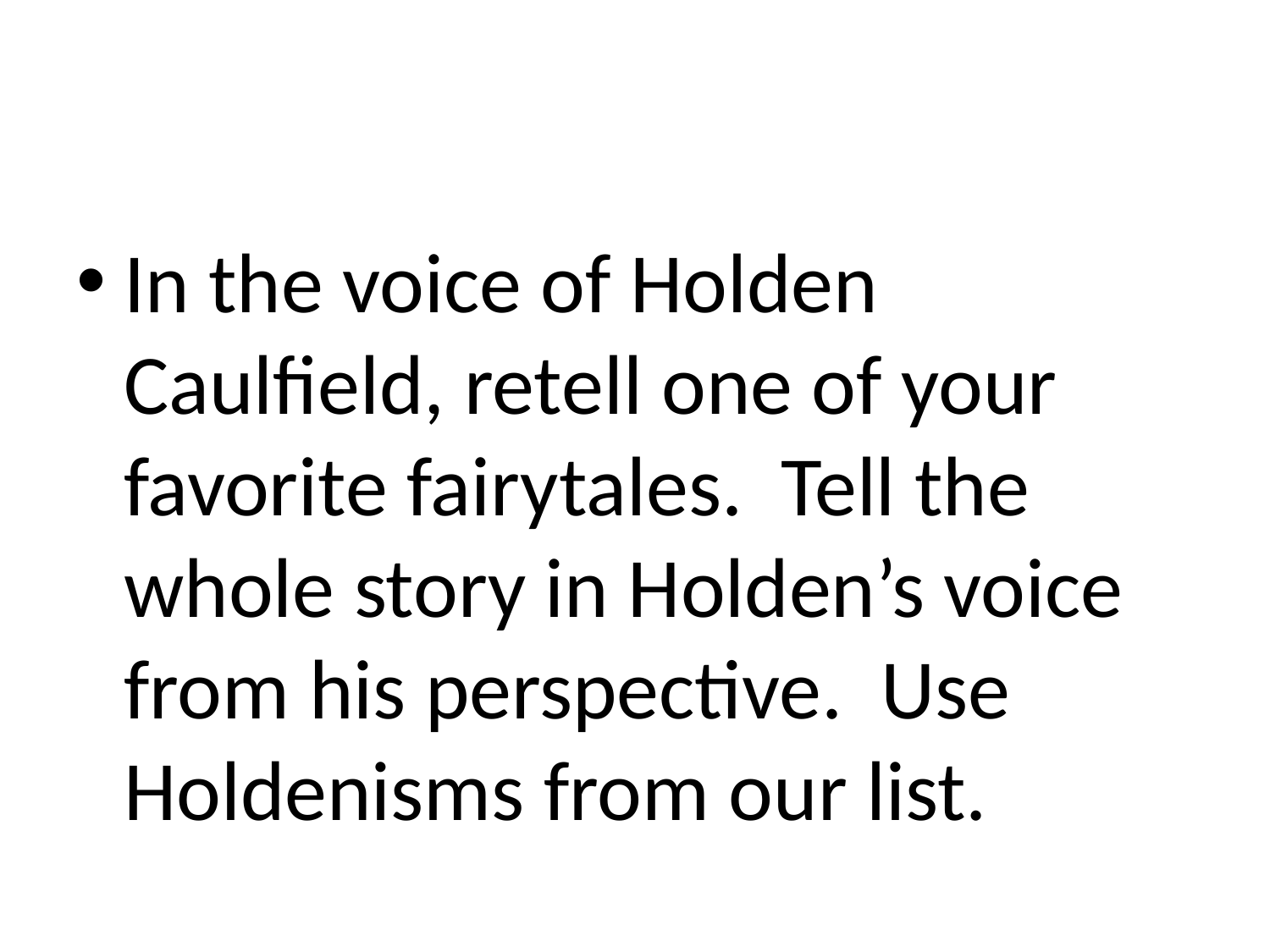

#
In the voice of Holden Caulfield, retell one of your favorite fairytales.  Tell the whole story in Holden’s voice from his perspective.  Use Holdenisms from our list.